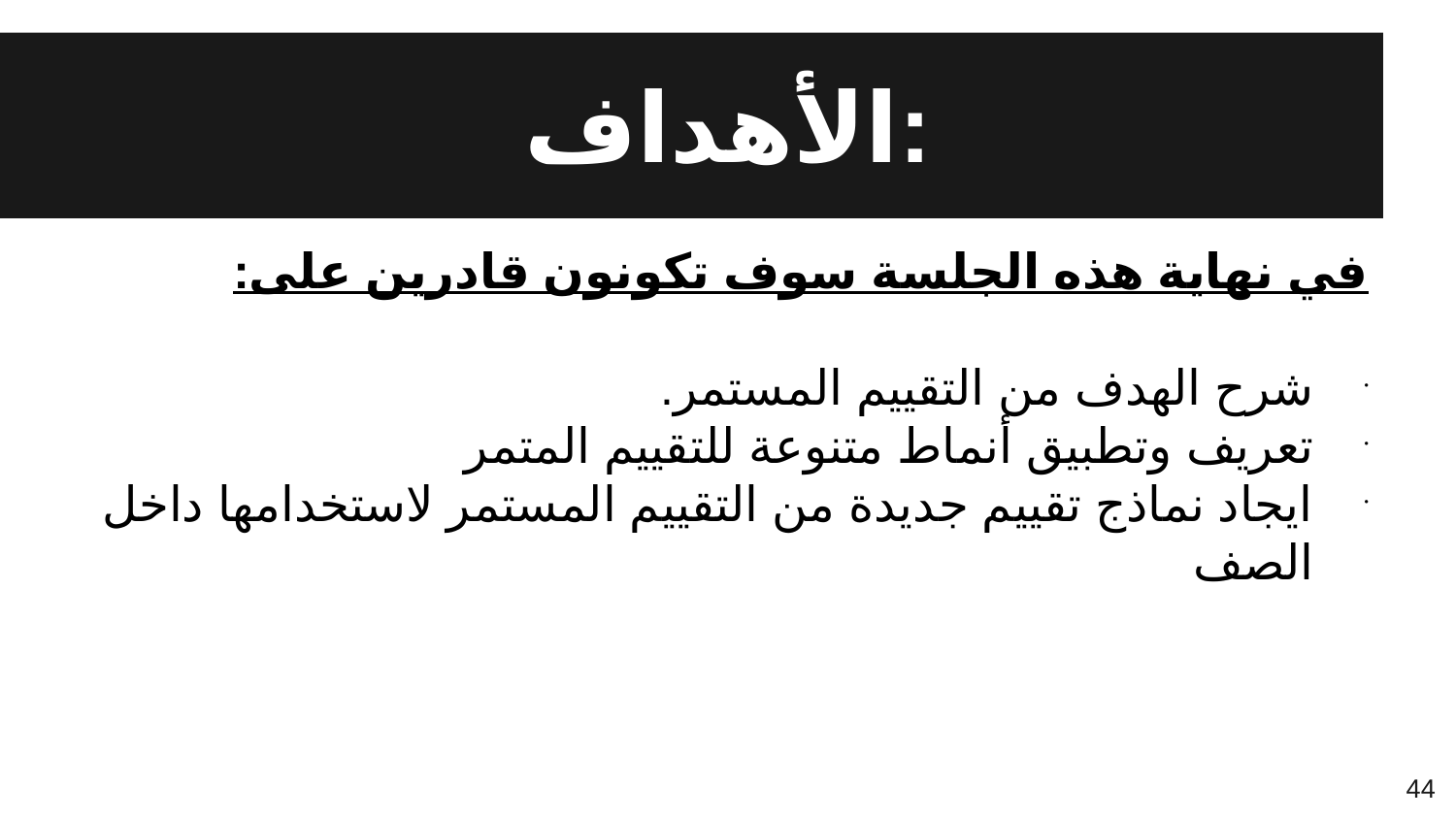

# الأهداف:
في نهاية هذه الجلسة سوف تكونون قادرين على:

شرح الهدف من التقييم المستمر.
تعريف وتطبيق أنماط متنوعة للتقييم المتمر
ايجاد نماذج تقييم جديدة من التقييم المستمر لاستخدامها داخل الصف

44